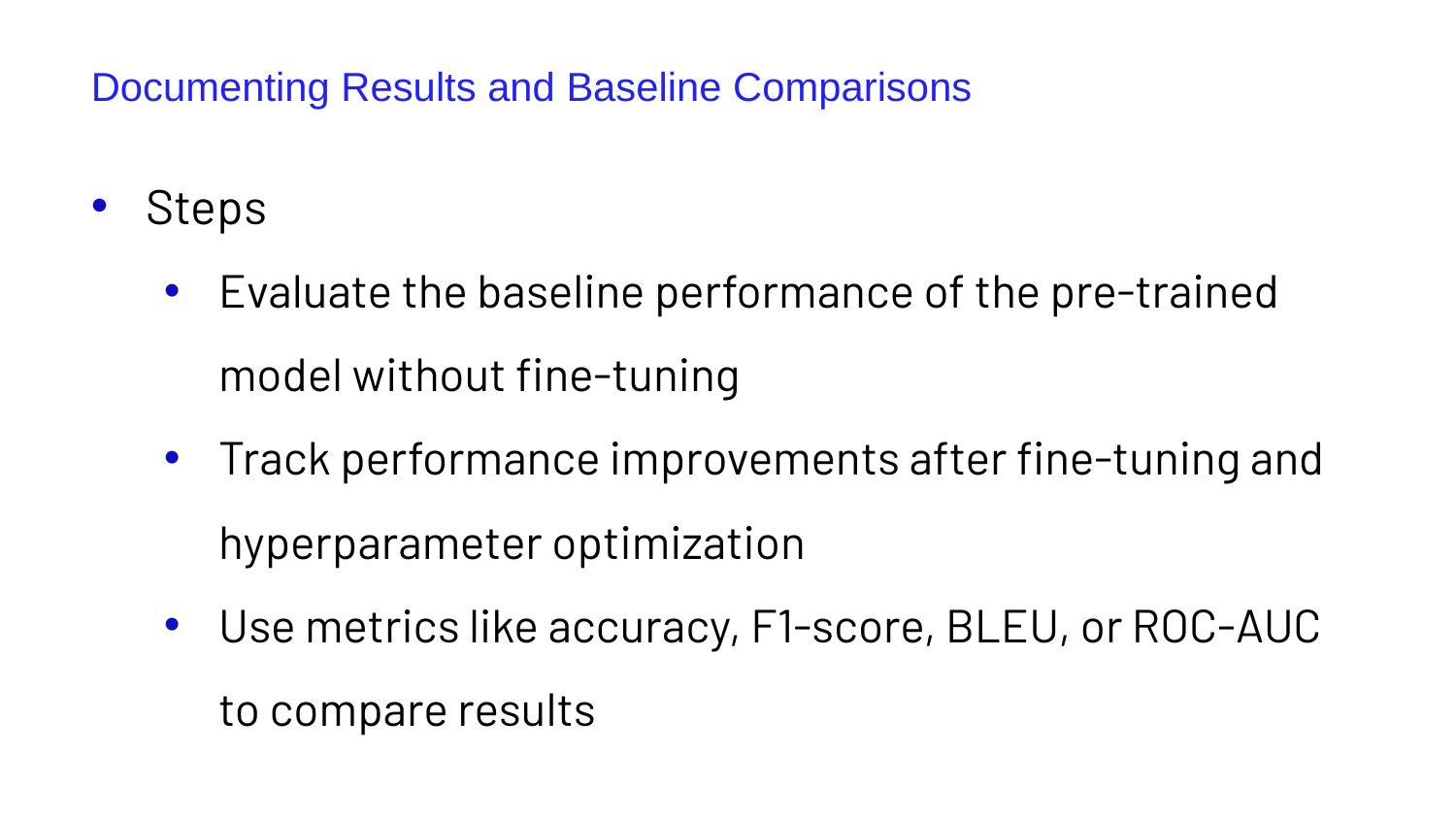

Documenting Results and Baseline Comparisons
Steps
Evaluate the baseline performance of the pre-trained model without fine-tuning
Track performance improvements after fine-tuning and hyperparameter optimization
Use metrics like accuracy, F1-score, BLEU, or ROC-AUC to compare results